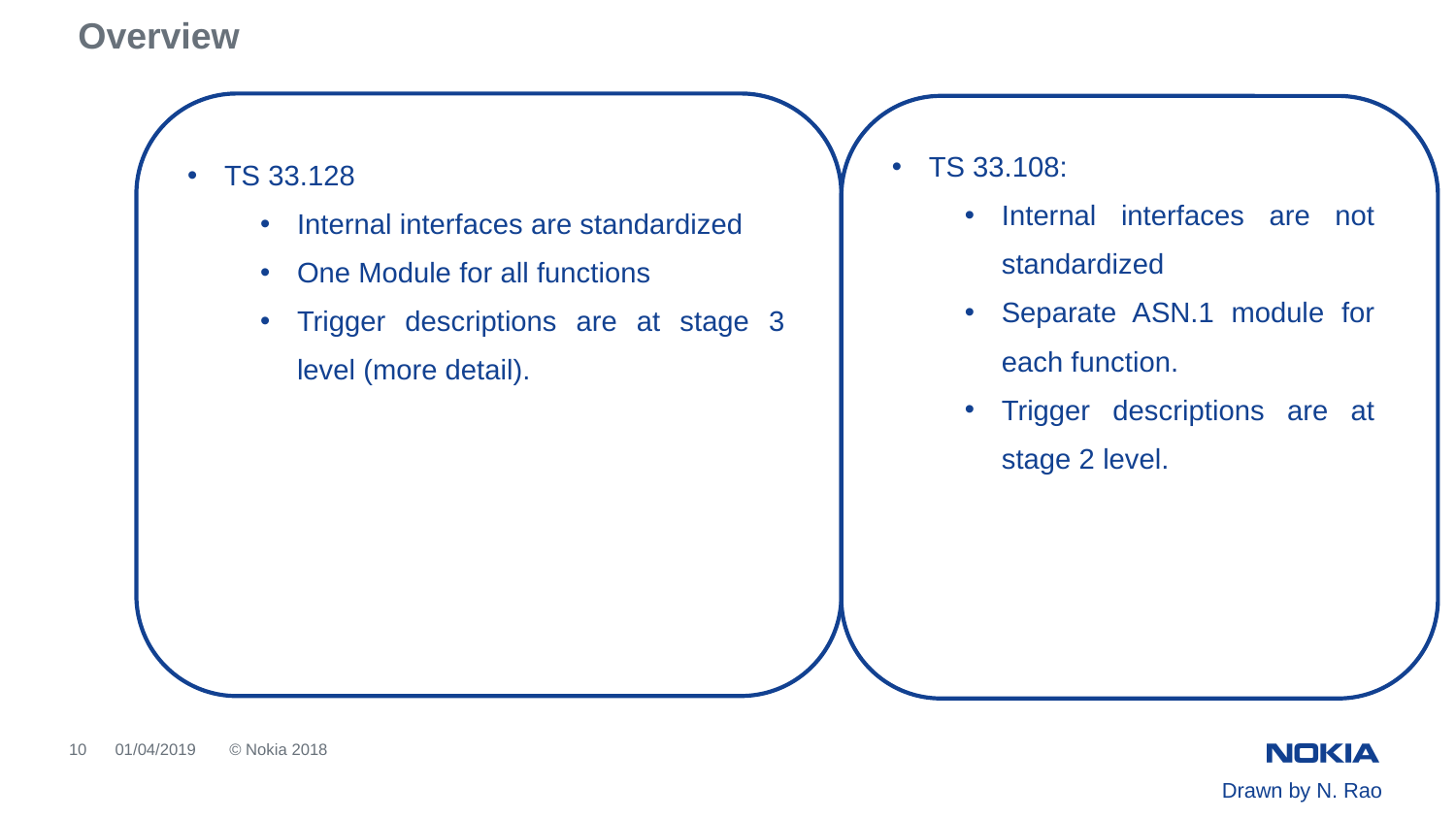

Overview

TS 33.108:
Internal interfaces are not standardized
Separate ASN.1 module for each function.
Trigger descriptions are at stage 2 level.
TS 33.128
Internal interfaces are standardized
One Module for all functions
Trigger descriptions are at stage 3 level (more detail).